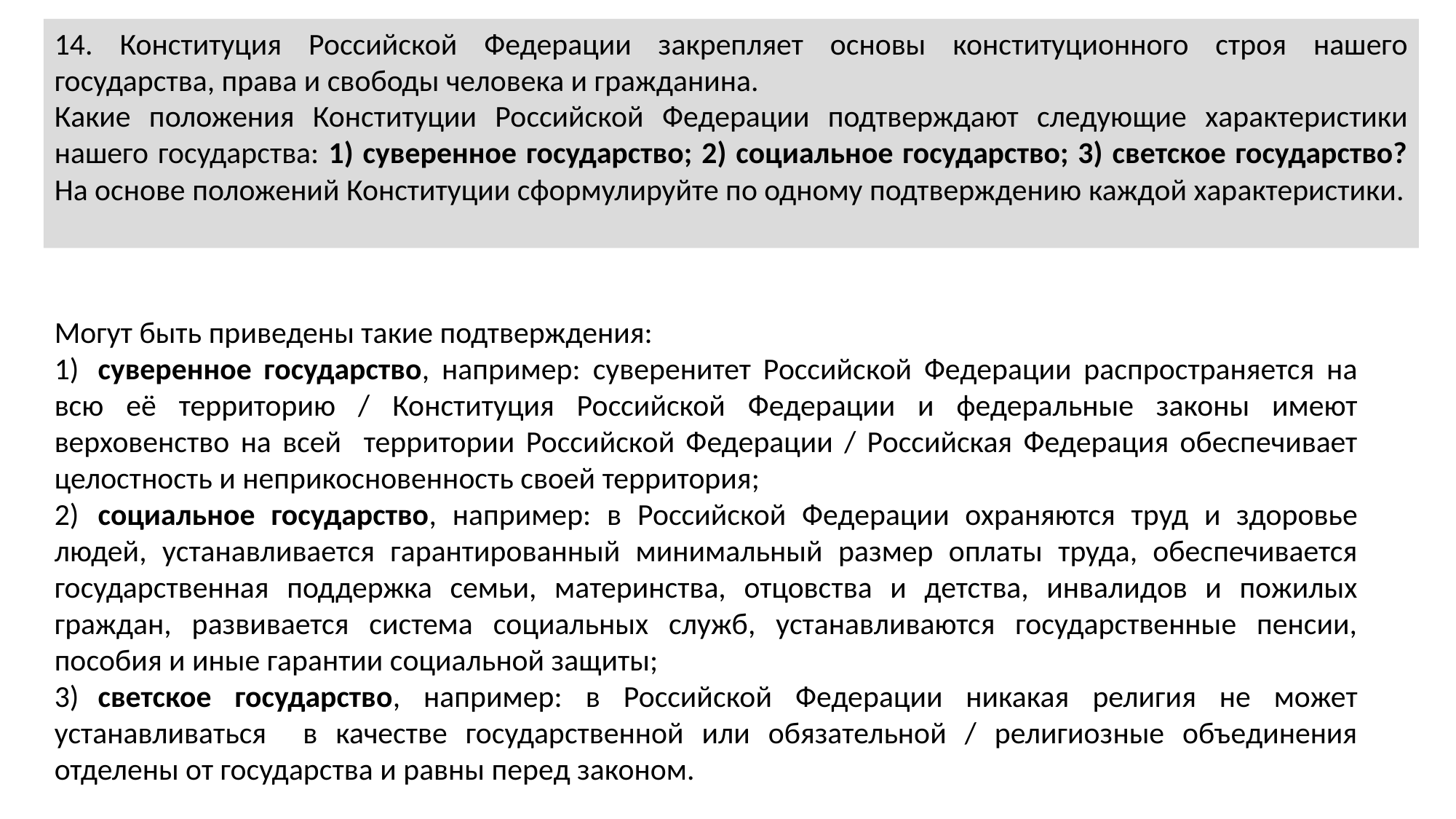

14. Конституция Российской Федерации закрепляет основы конституционного строя нашего государства, права и свободы человека и гражданина.
Какие положения Конституции Российской Федерации подтверждают следующие характеристики нашего государства: 1) суверенное государство; 2) социальное государство; 3) светское государство? На основе положений Конституции сформулируйте по одному подтверждению каждой характеристики.

Могут быть приведены такие подтверждения:
1)	суверенное государство, например: суверенитет Российской Федерации распространяется на всю её территорию / Конституция Российской Федерации и федеральные законы имеют верховенство на всей  территории Российской Федерации / Российская Федерация обеспечивает целостность и неприкосновенность своей территория;
2)	социальное государство, например: в Российской Федерации охраняются труд и здоровье людей, устанавливается гарантированный минимальный размер оплаты труда, обеспечивается государственная поддержка семьи, материнства, отцовства и детства, инвалидов и пожилых граждан, развивается система социальных служб, устанавливаются государственные пенсии, пособия и иные гарантии социальной защиты;
3)	светское государство, например: в Российской Федерации никакая религия не может устанавливаться  в качестве государственной или обязательной / религиозные объединения отделены от государства и равны перед законом.